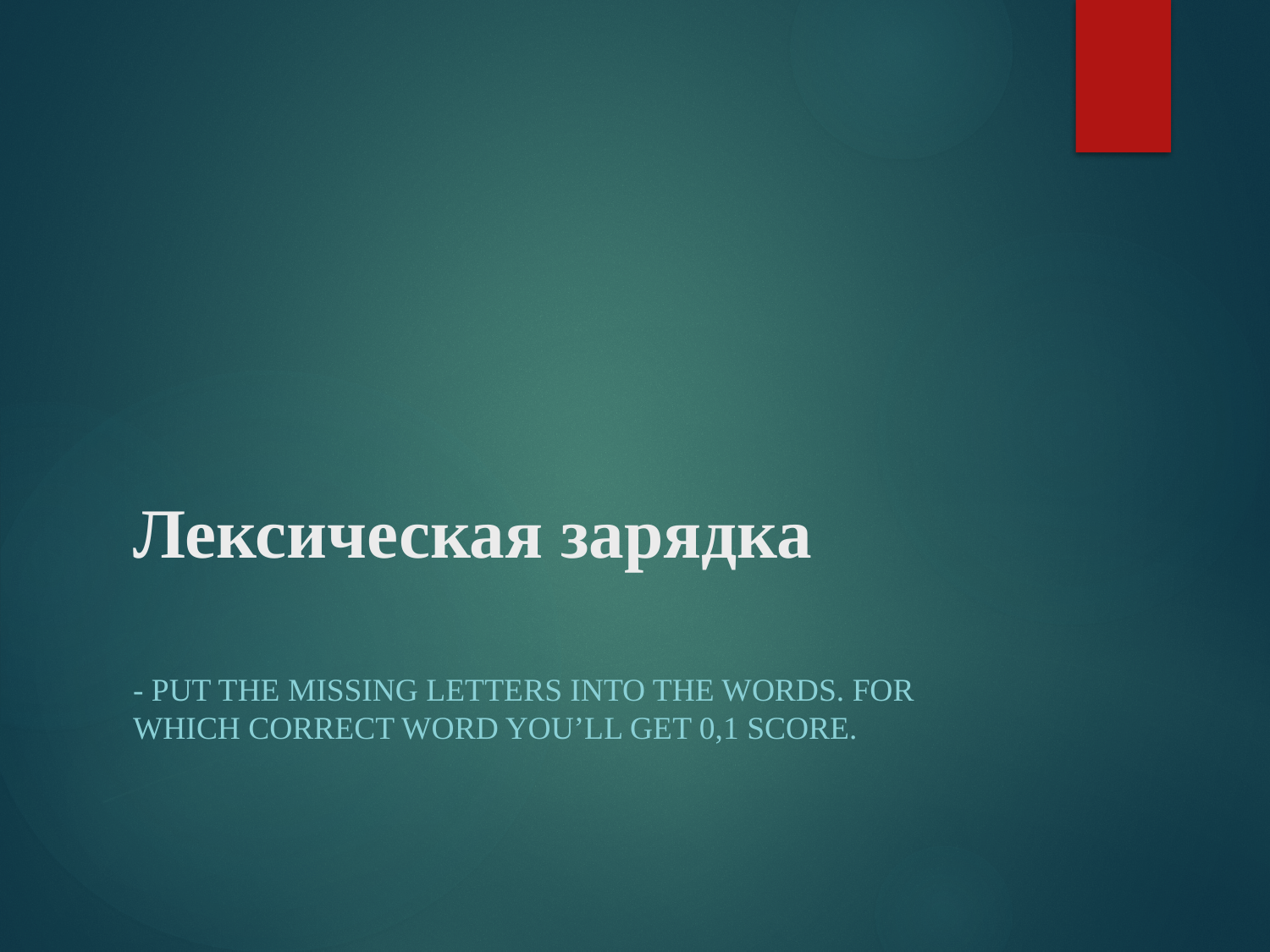

# Лексическая зарядка
- Put the missing letters into the words. For which correct word you’ll get 0,1 score.